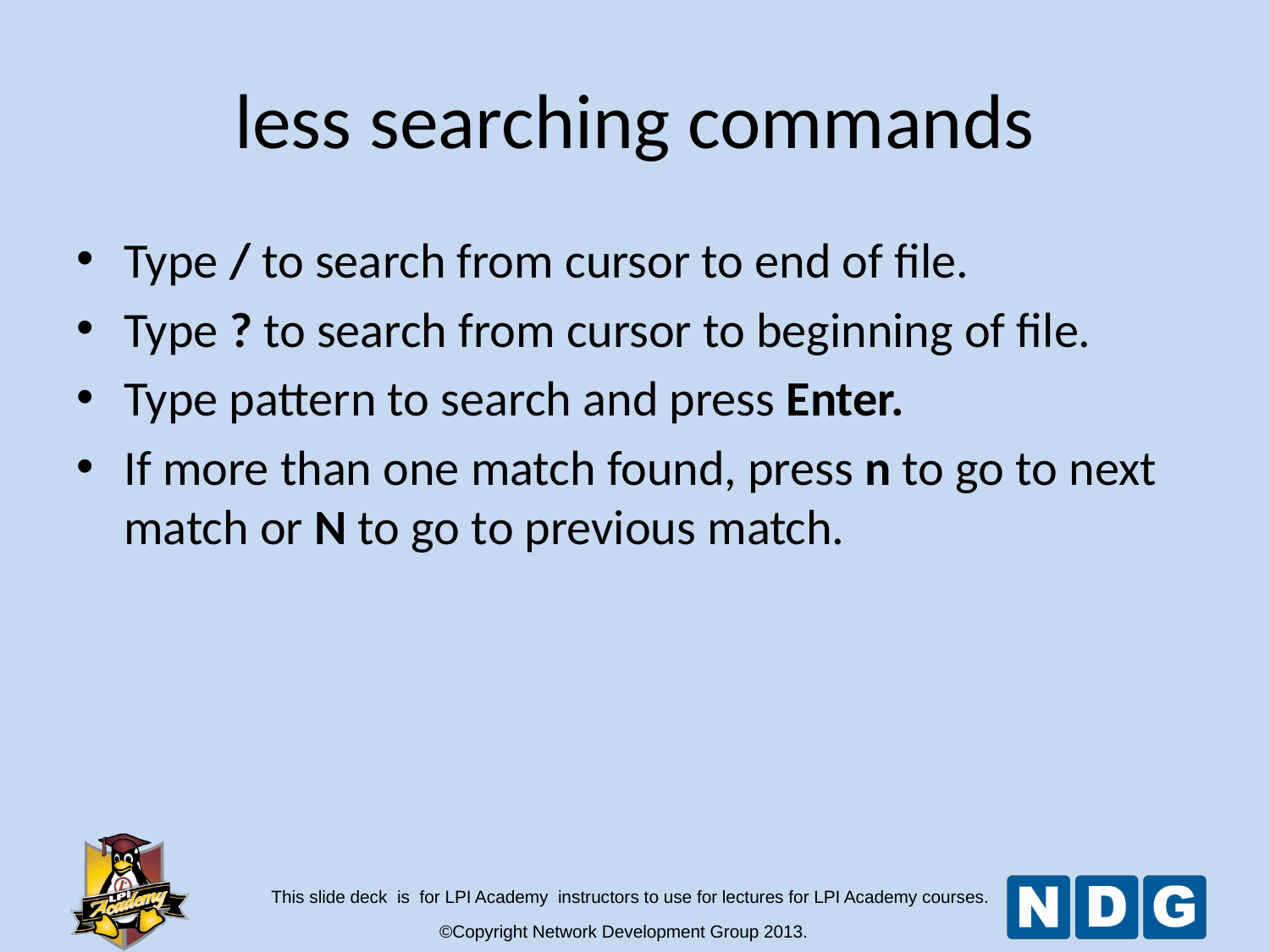

# less searching commands
Type / to search from cursor to end of file.
Type ? to search from cursor to beginning of file.
Type pattern to search and press Enter.
If more than one match found, press n to go to next match or N to go to previous match.